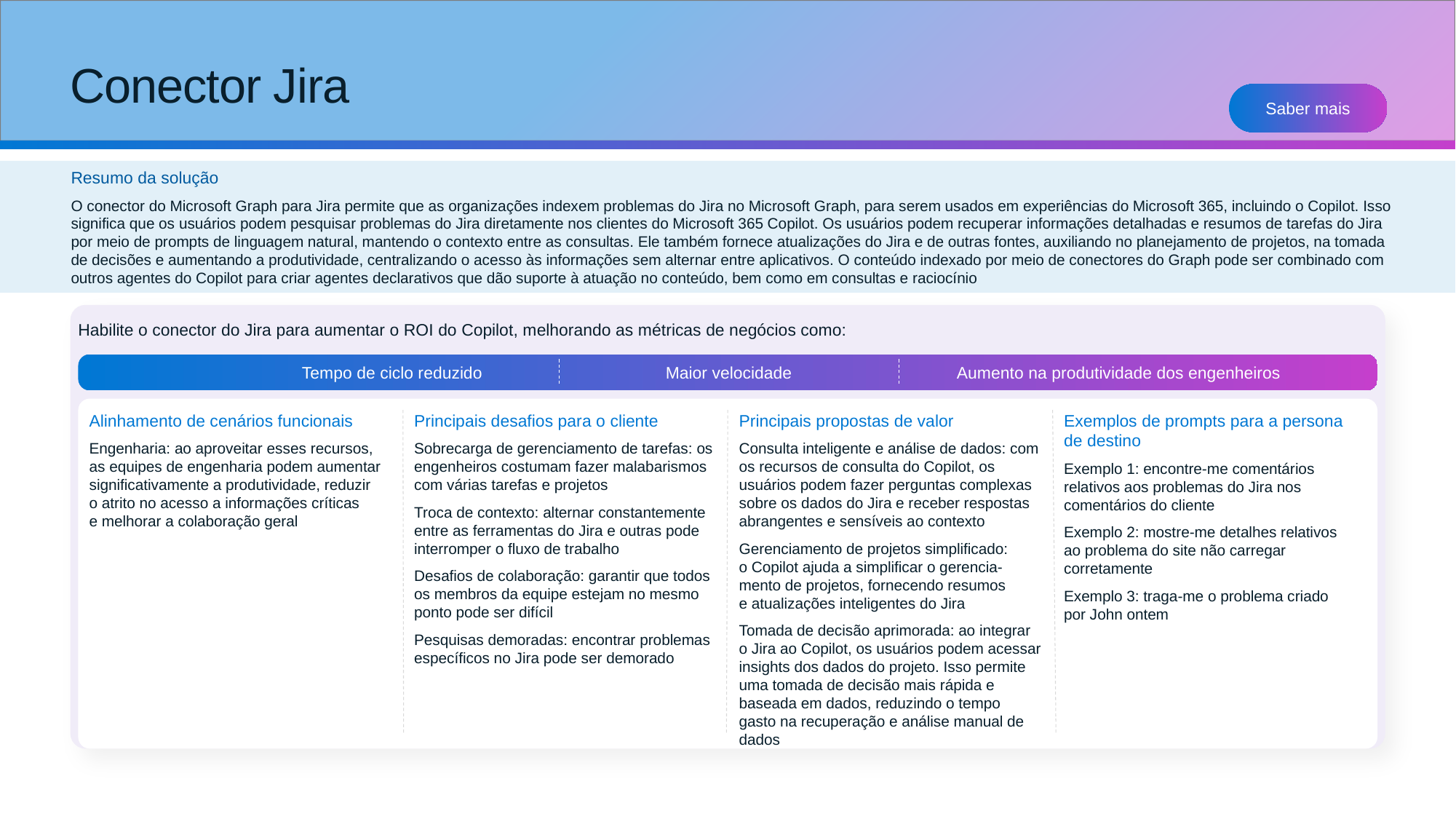

# Conector Jira
Saber mais

Resumo da solução
O conector do Microsoft Graph para Jira permite que as organizações indexem problemas do Jira no Microsoft Graph, para serem usados em experiências do Microsoft 365, incluindo o Copilot. Isso significa que os usuários podem pesquisar problemas do Jira diretamente nos clientes do Microsoft 365 Copilot. Os usuários podem recuperar informações detalhadas e resumos de tarefas do Jira por meio de prompts de linguagem natural, mantendo o contexto entre as consultas. Ele também fornece atualizações do Jira e de outras fontes, auxiliando no planejamento de projetos, na tomada de decisões e aumentando a produtividade, centralizando o acesso às informações sem alternar entre aplicativos. O conteúdo indexado por meio de conectores do Graph pode ser combinado com outros agentes do Copilot para criar agentes declarativos que dão suporte à atuação no conteúdo, bem como em consultas e raciocínio

Habilite o conector do Jira para aumentar o ROI do Copilot, melhorando as métricas de negócios como:

Tempo de ciclo reduzido
Maior velocidade
Aumento na produtividade dos engenheiros

Alinhamento de cenários funcionais
Engenharia: ao aproveitar esses recursos,
as equipes de engenharia podem aumentar significativamente a produtividade, reduzir
o atrito no acesso a informações críticas
e melhorar a colaboração geral
Principais desafios para o cliente
Sobrecarga de gerenciamento de tarefas: os engenheiros costumam fazer malabarismos com várias tarefas e projetos
Troca de contexto: alternar constantemente entre as ferramentas do Jira e outras pode interromper o fluxo de trabalho
Desafios de colaboração: garantir que todos os membros da equipe estejam no mesmo ponto pode ser difícil
Pesquisas demoradas: encontrar problemas específicos no Jira pode ser demorado
Principais propostas de valor
Consulta inteligente e análise de dados: com os recursos de consulta do Copilot, os usuários podem fazer perguntas complexas sobre os dados do Jira e receber respostas abrangentes e sensíveis ao contexto
Gerenciamento de projetos simplificado:
o Copilot ajuda a simplificar o gerencia-mento de projetos, fornecendo resumos
e atualizações inteligentes do Jira
Tomada de decisão aprimorada: ao integrar o Jira ao Copilot, os usuários podem acessar insights dos dados do projeto. Isso permite uma tomada de decisão mais rápida e baseada em dados, reduzindo o tempo gasto na recuperação e análise manual de dados
Exemplos de prompts para a persona
de destino
Exemplo 1: encontre-me comentários relativos aos problemas do Jira nos comentários do cliente
Exemplo 2: mostre-me detalhes relativos
ao problema do site não carregar corretamente
Exemplo 3: traga-me o problema criado
por John ontem